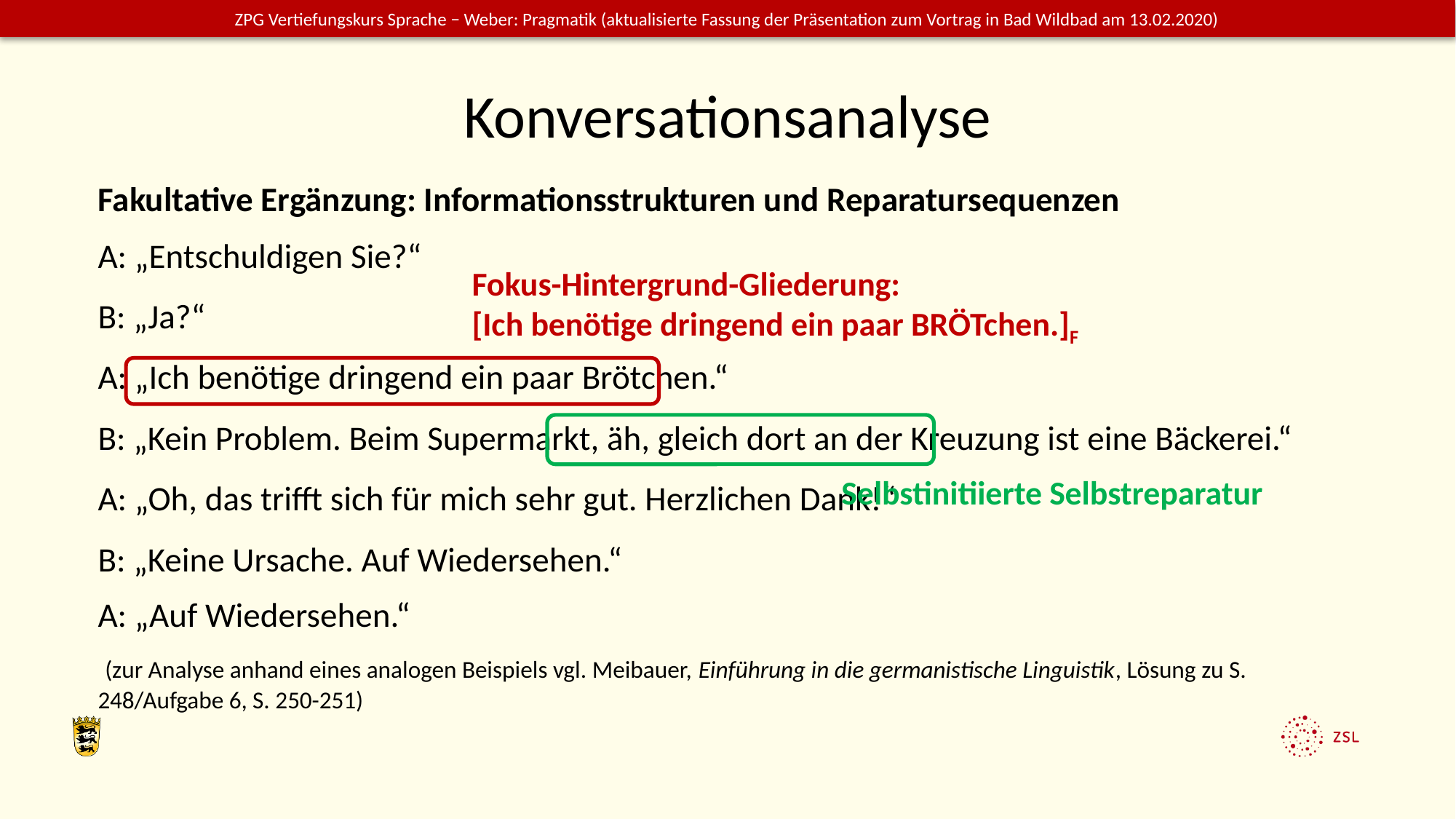

# Konversationsanalyse
Fakultative Ergänzung: Informationsstrukturen und Reparatursequenzen
A: „Entschuldigen Sie?“
B: „Ja?“
A: „Ich benötige dringend ein paar Brötchen.“
B: „Kein Problem. Beim Supermarkt, äh, gleich dort an der Kreuzung ist eine Bäckerei.“
A: „Oh, das trifft sich für mich sehr gut. Herzlichen Dank!“
B: „Keine Ursache. Auf Wiedersehen.“
A: „Auf Wiedersehen.“
 (zur Analyse anhand eines analogen Beispiels vgl. Meibauer, Einführung in die germanistische Linguistik, Lösung zu S. 248/Aufgabe 6, S. 250-251)

Fokus-Hintergrund-Gliederung:
[Ich benötige dringend ein paar BRÖTchen.]F

Selbstinitiierte Selbstreparatur